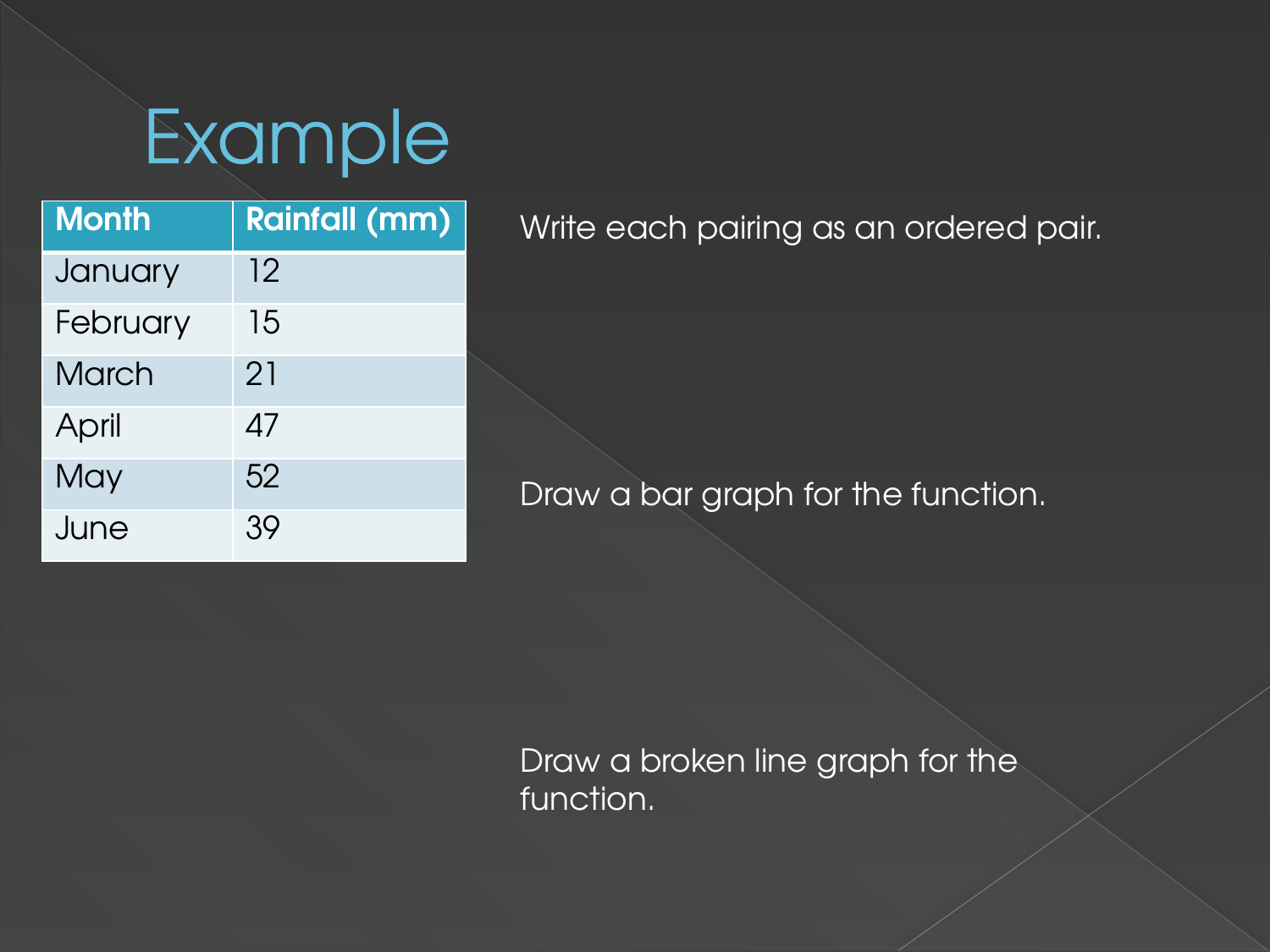

# Example
| Month | Rainfall (mm) |
| --- | --- |
| January | 12 |
| February | 15 |
| March | 21 |
| April | 47 |
| May | 52 |
| June | 39 |
Write each pairing as an ordered pair.

Draw a bar graph for the function.

Draw a broken line graph for the function.